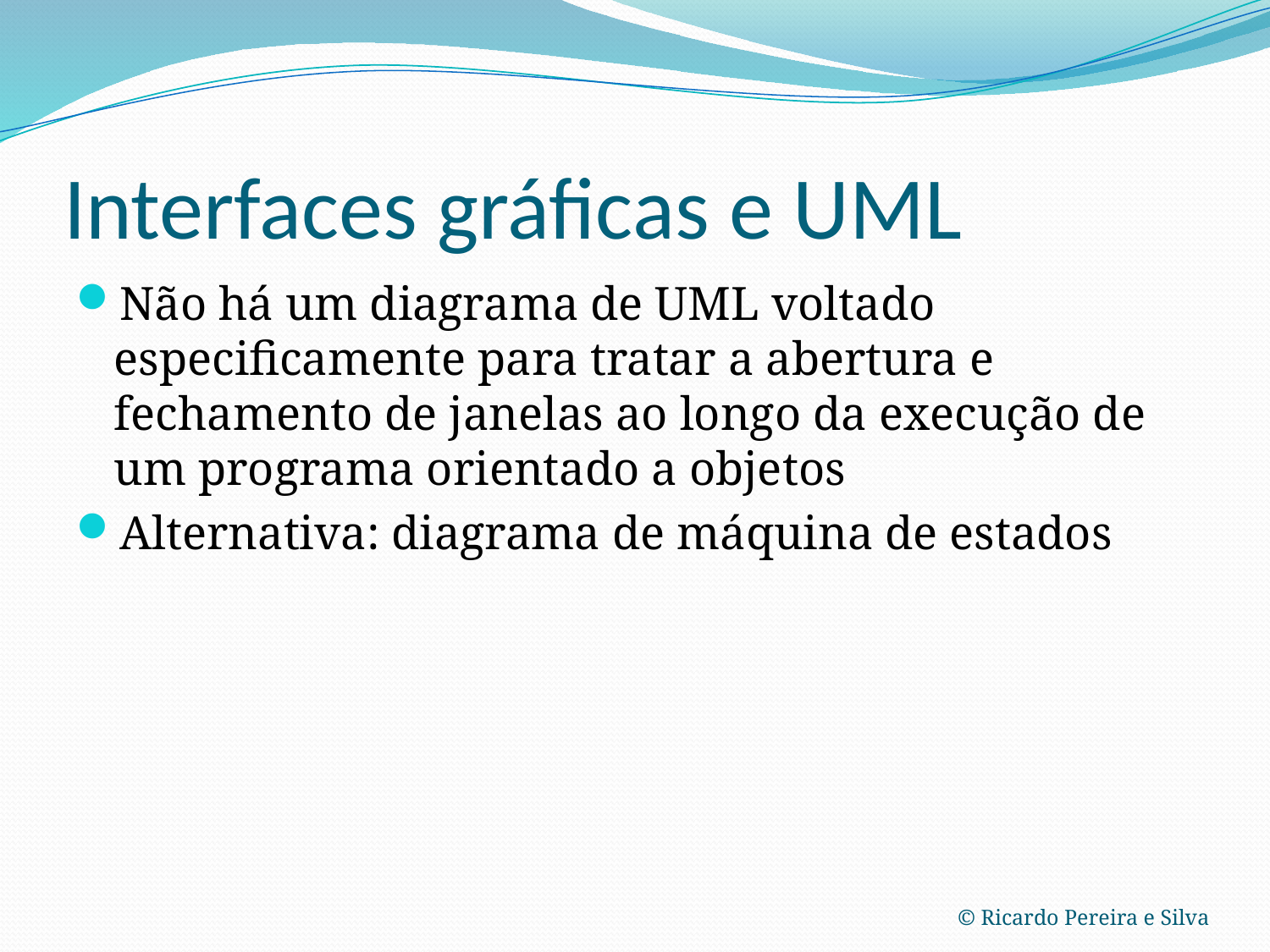

# Interfaces gráficas e UML
Não há um diagrama de UML voltado especificamente para tratar a abertura e fechamento de janelas ao longo da execução de um programa orientado a objetos
Alternativa: diagrama de máquina de estados
© Ricardo Pereira e Silva